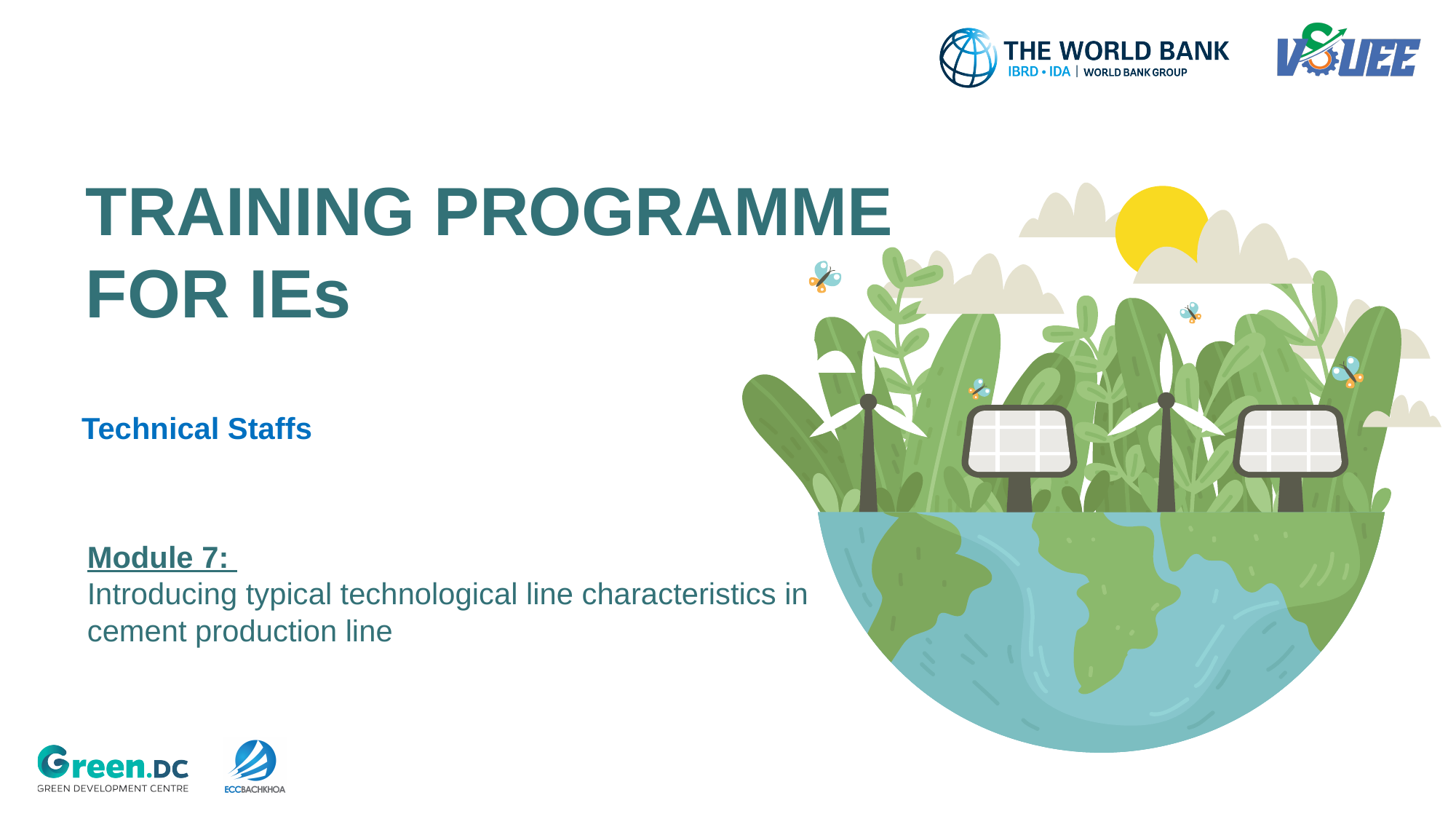

# TRAINING PROGRAMME FOR IEs

Technical Staffs
Module 7:
Introducing typical technological line characteristics in cement production line